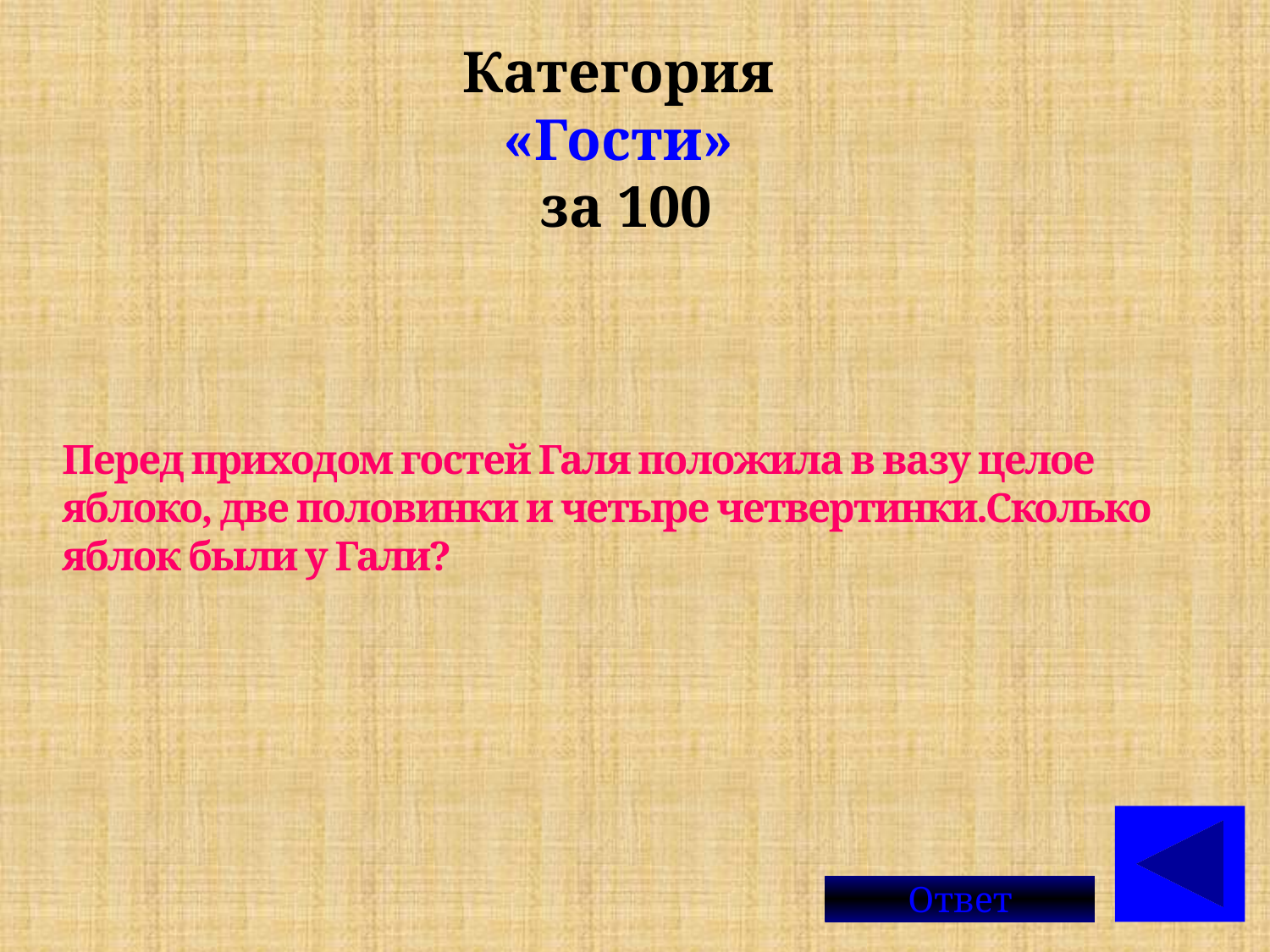

Категория
«Гости»
за 100
# Перед приходом гостей Галя положила в вазу целое яблоко, две половинки и четыре четвертинки.Сколько яблок были у Гали?

Ответ